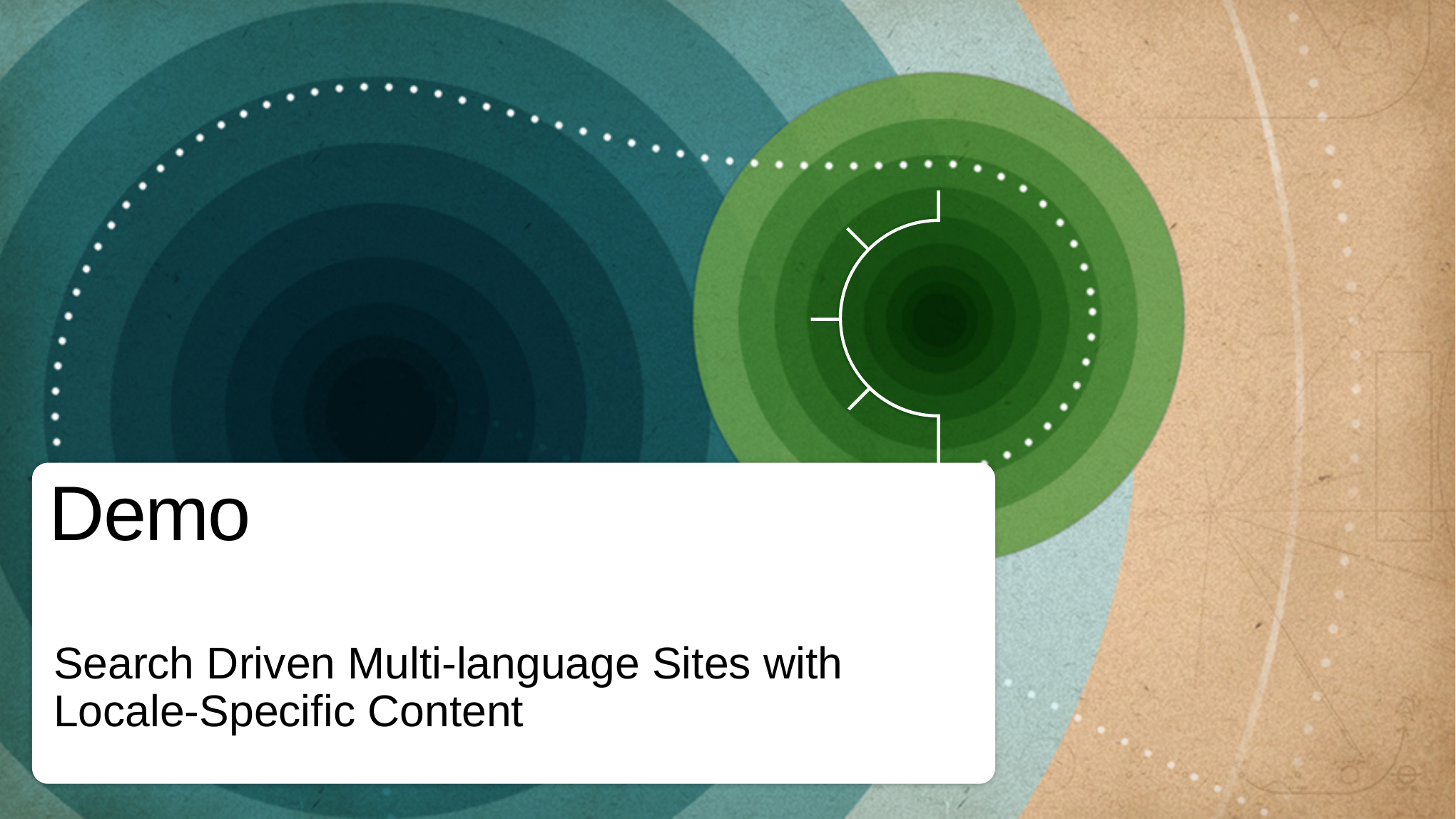

# Demo
Search Driven Multi-language Sites with Locale-Specific Content